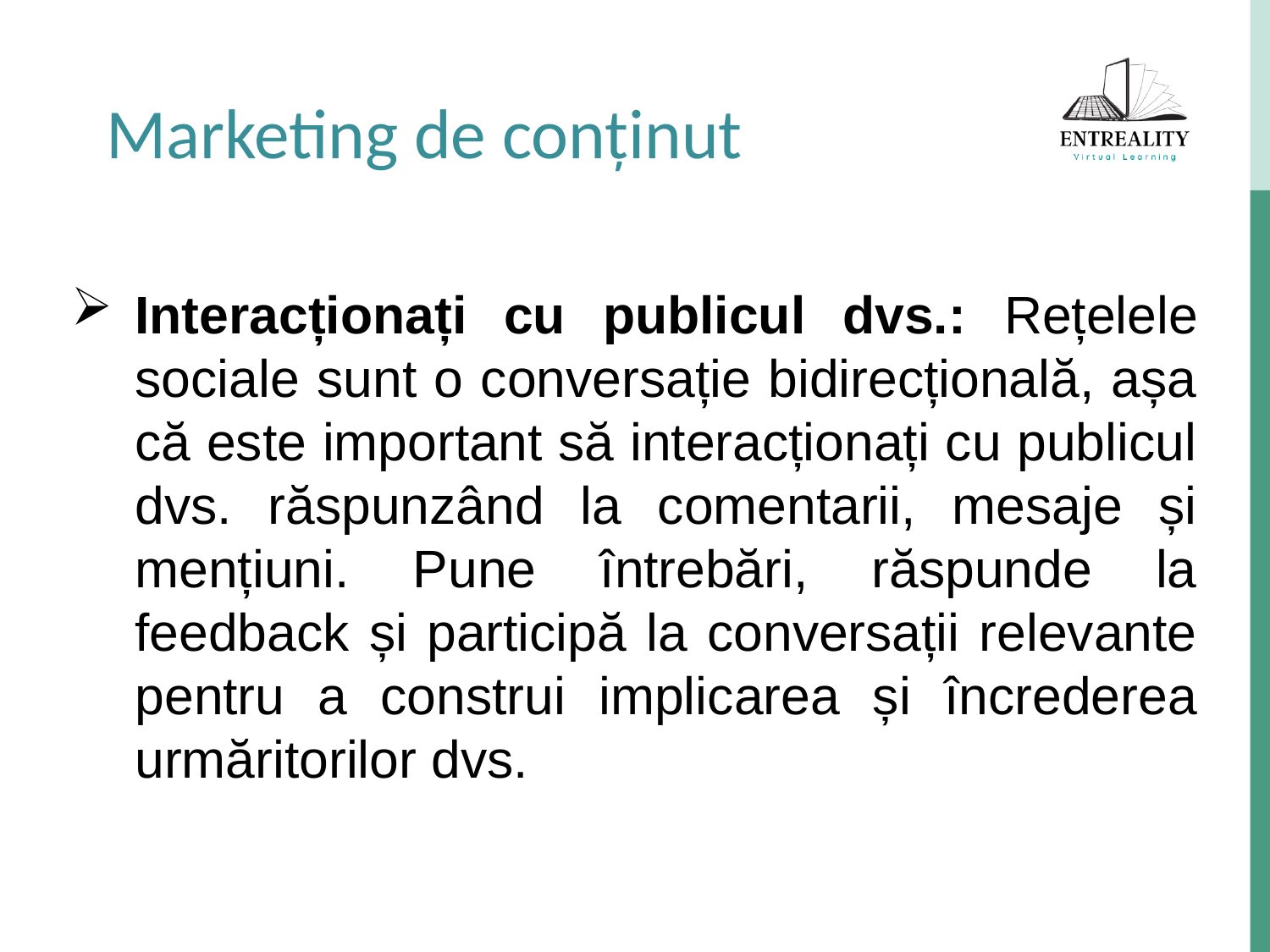

Marketing de conținut

Interacționați cu publicul dvs.: Rețelele sociale sunt o conversație bidirecțională, așa că este important să interacționați cu publicul dvs. răspunzând la comentarii, mesaje și mențiuni. Pune întrebări, răspunde la feedback și participă la conversații relevante pentru a construi implicarea și încrederea urmăritorilor dvs.